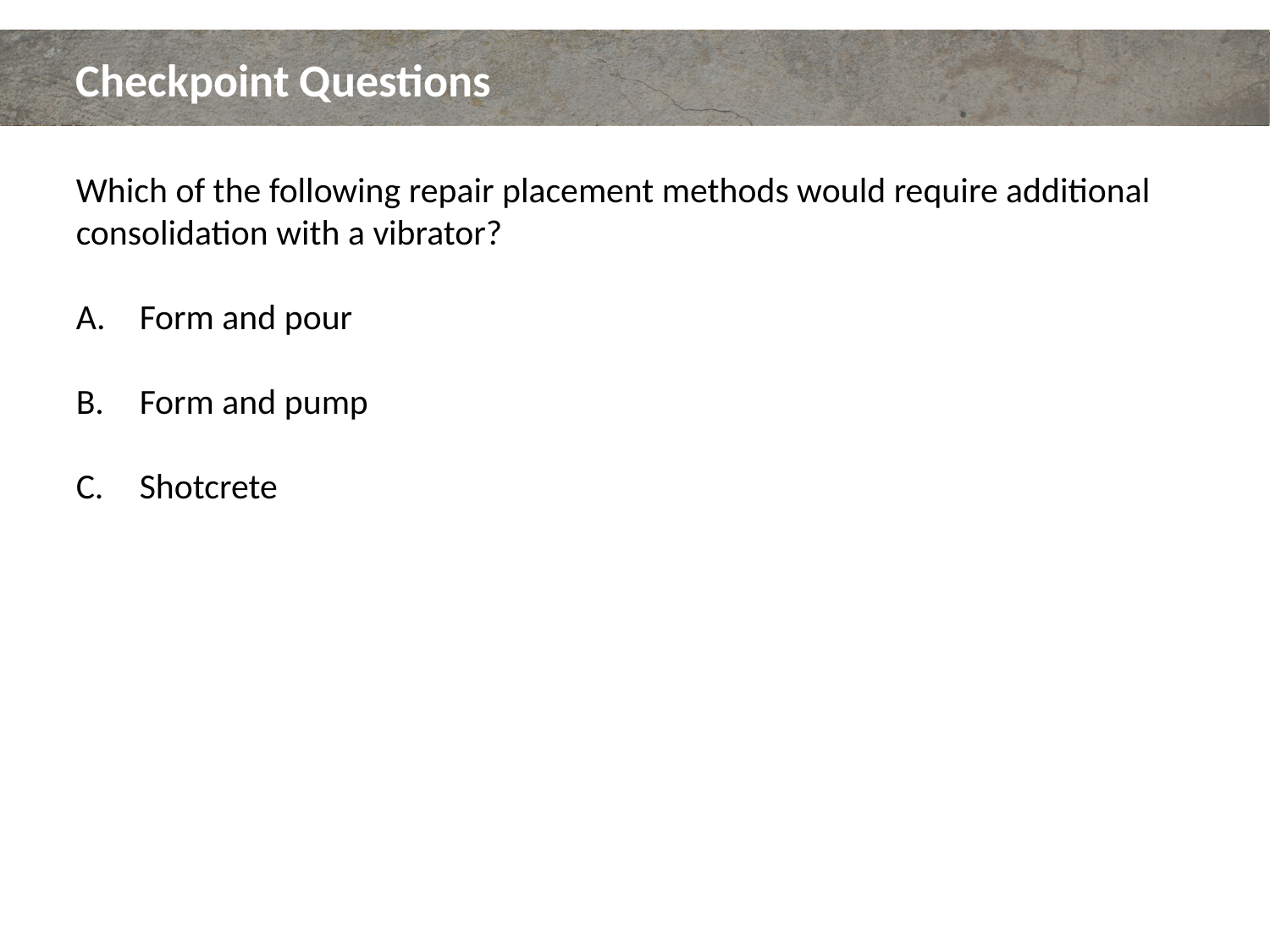

# Checkpoint Questions
Which of the following repair placement methods would require additional consolidation with a vibrator?
Form and pour
Form and pump
Shotcrete